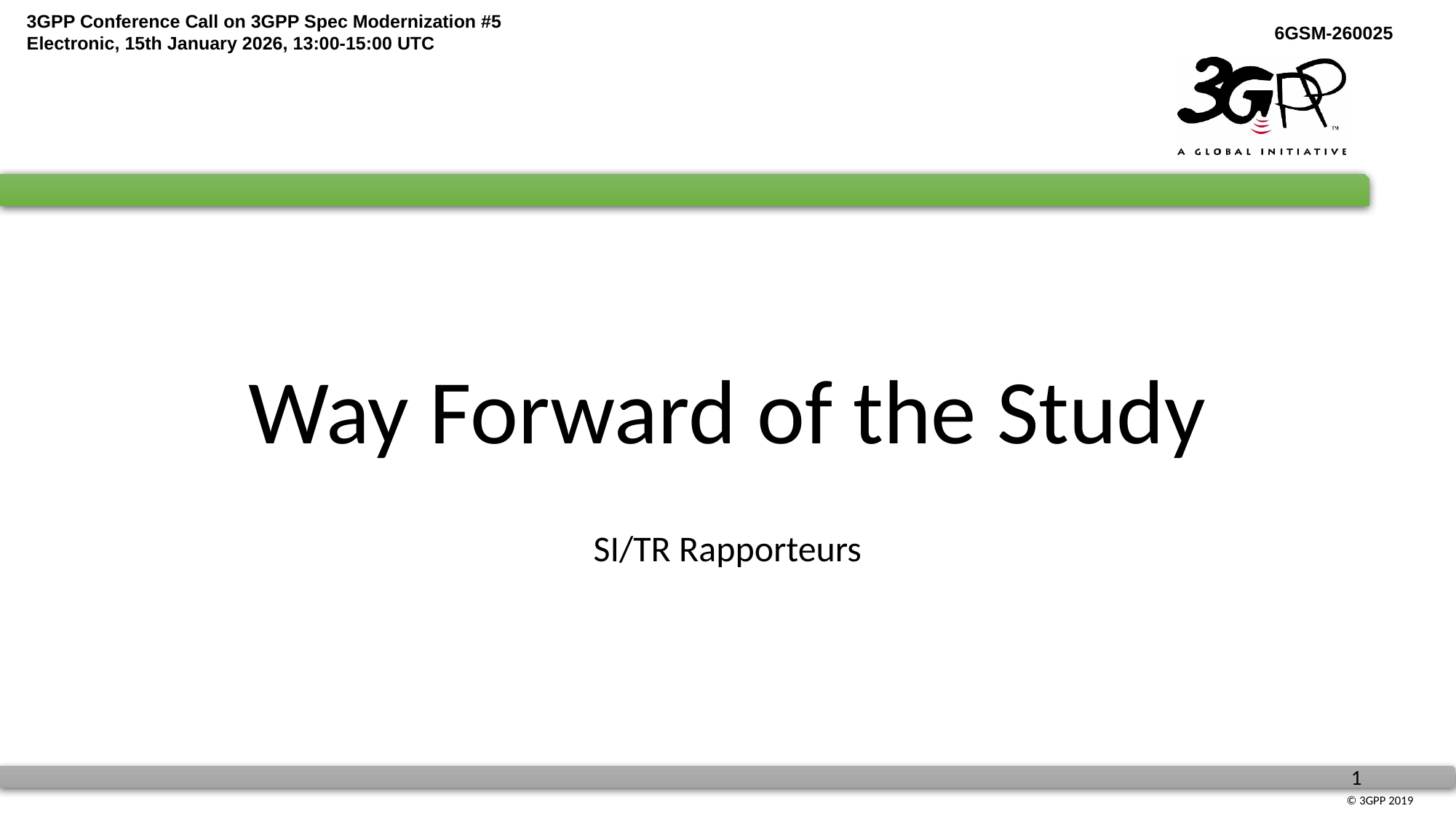

# Way Forward of the Study
SI/TR Rapporteurs